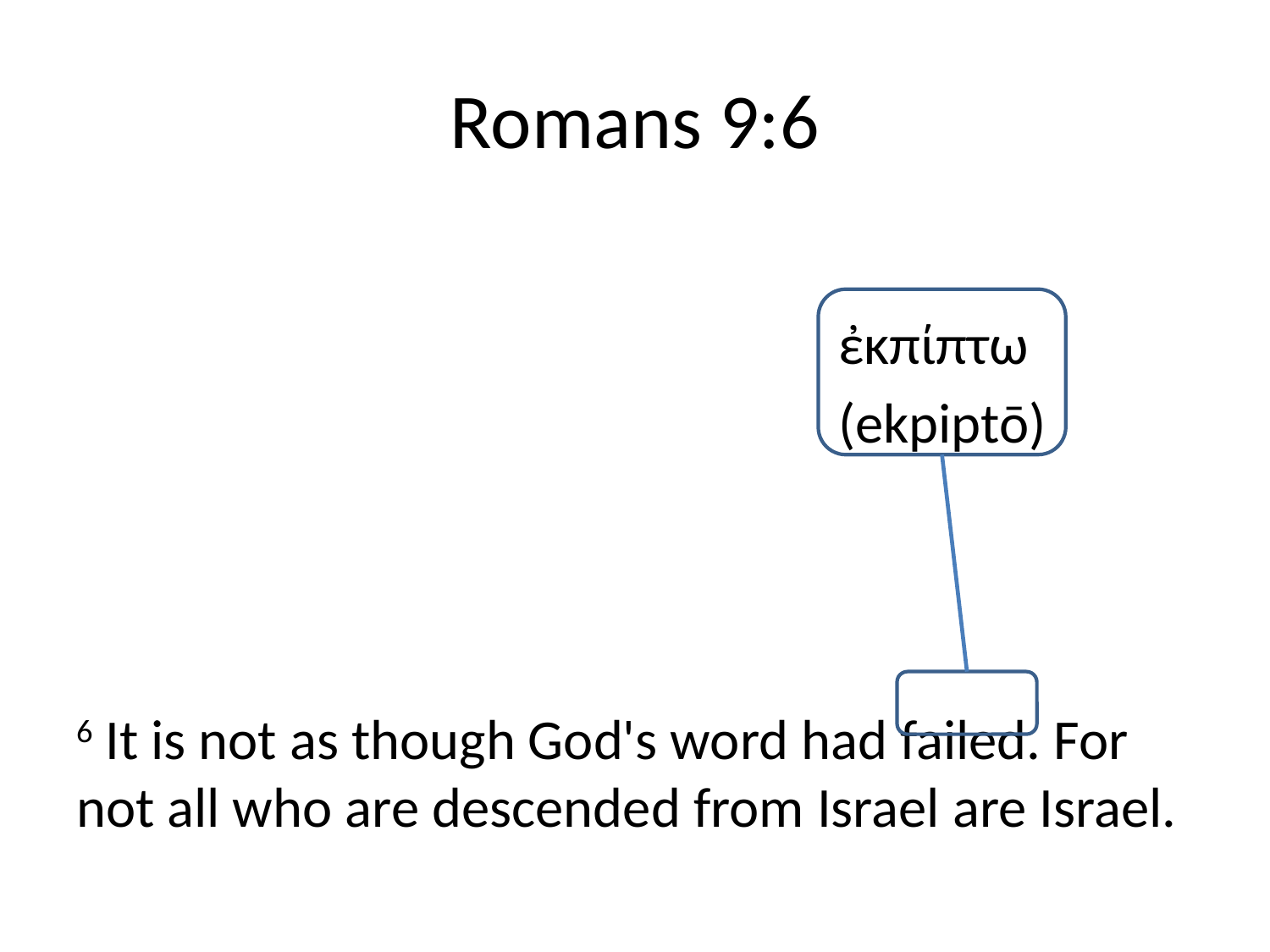

# Romans 9:6

						ἐκπίπτω
						(ekpiptō)

6 It is not as though God's word had failed. For not all who are descended from Israel are Israel.